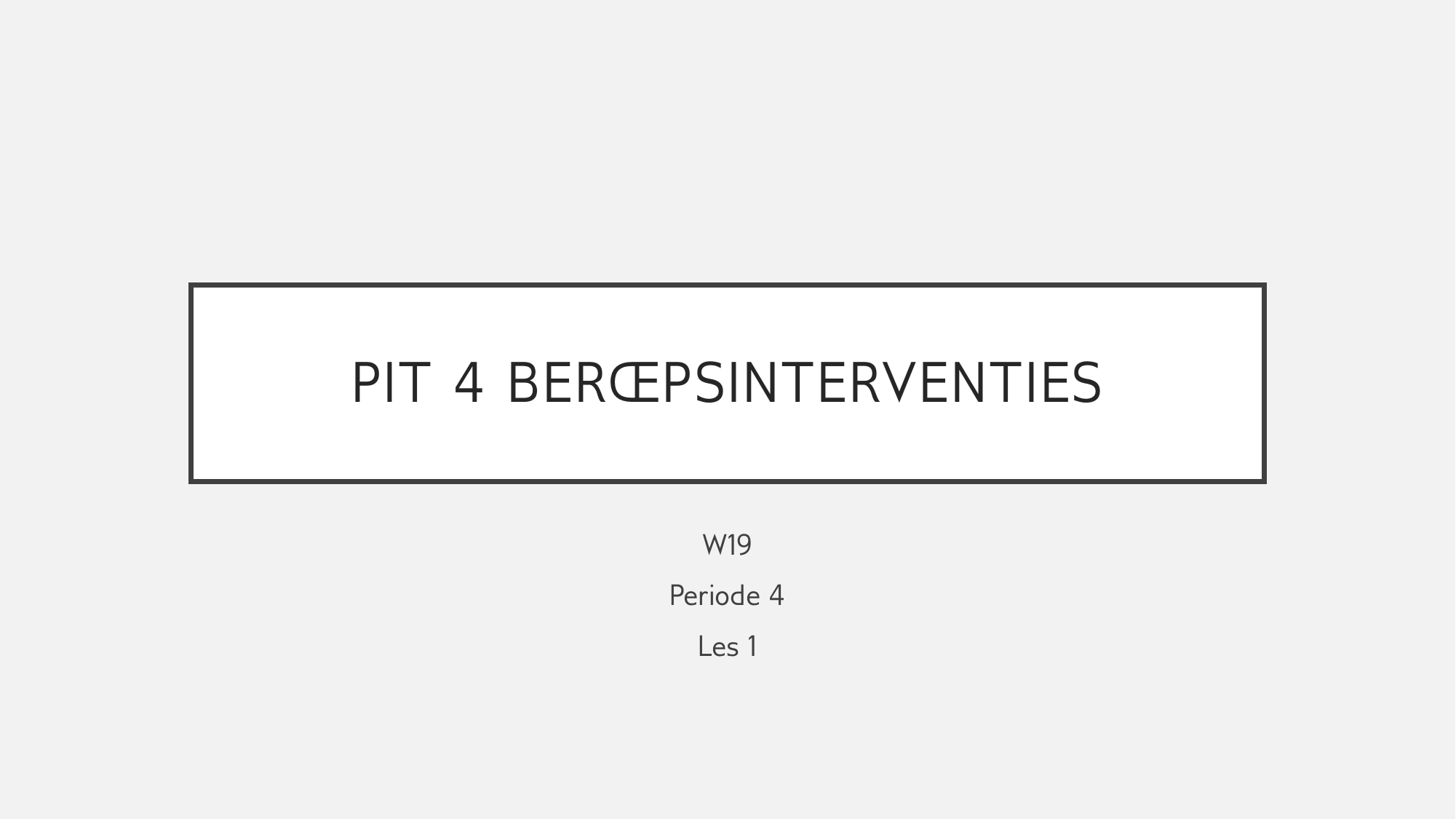

# Pit 4 Beroepsinterventies
W19
Periode 4
Les 1